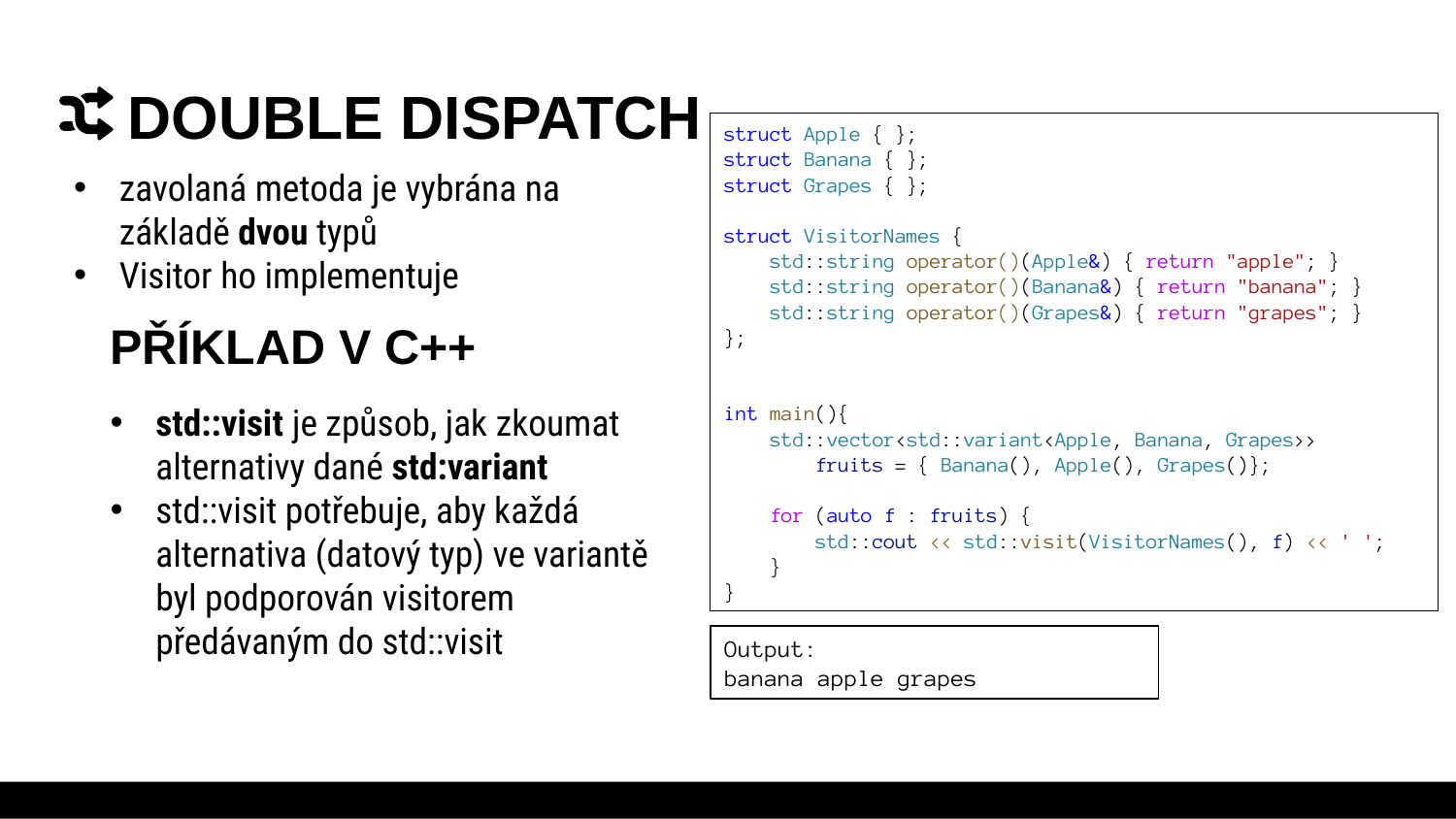

# DOUBLE DISPATCH

struct Apple { };
struct Banana { };
struct Grapes { };
struct VisitorNames {
    std::string operator()(Apple&) { return "apple"; }
    std::string operator()(Banana&) { return "banana"; }
    std::string operator()(Grapes&) { return "grapes"; }
};

int main(){
    std::vector<std::variant<Apple, Banana, Grapes>>
        fruits = { Banana(), Apple(), Grapes()};
    for (auto f : fruits) {
        std::cout << std::visit(VisitorNames(), f) << ' ';
    }
}
zavolaná metoda je vybrána na základě dvou typů
Visitor ho implementuje
PŘÍKLAD V C++
std::visit je způsob, jak zkoumat alternativy dané std:variant
std::visit potřebuje, aby každá alternativa (datový typ) ve variantě byl podporován visitorem předávaným do std::visit
Output:
banana apple grapes